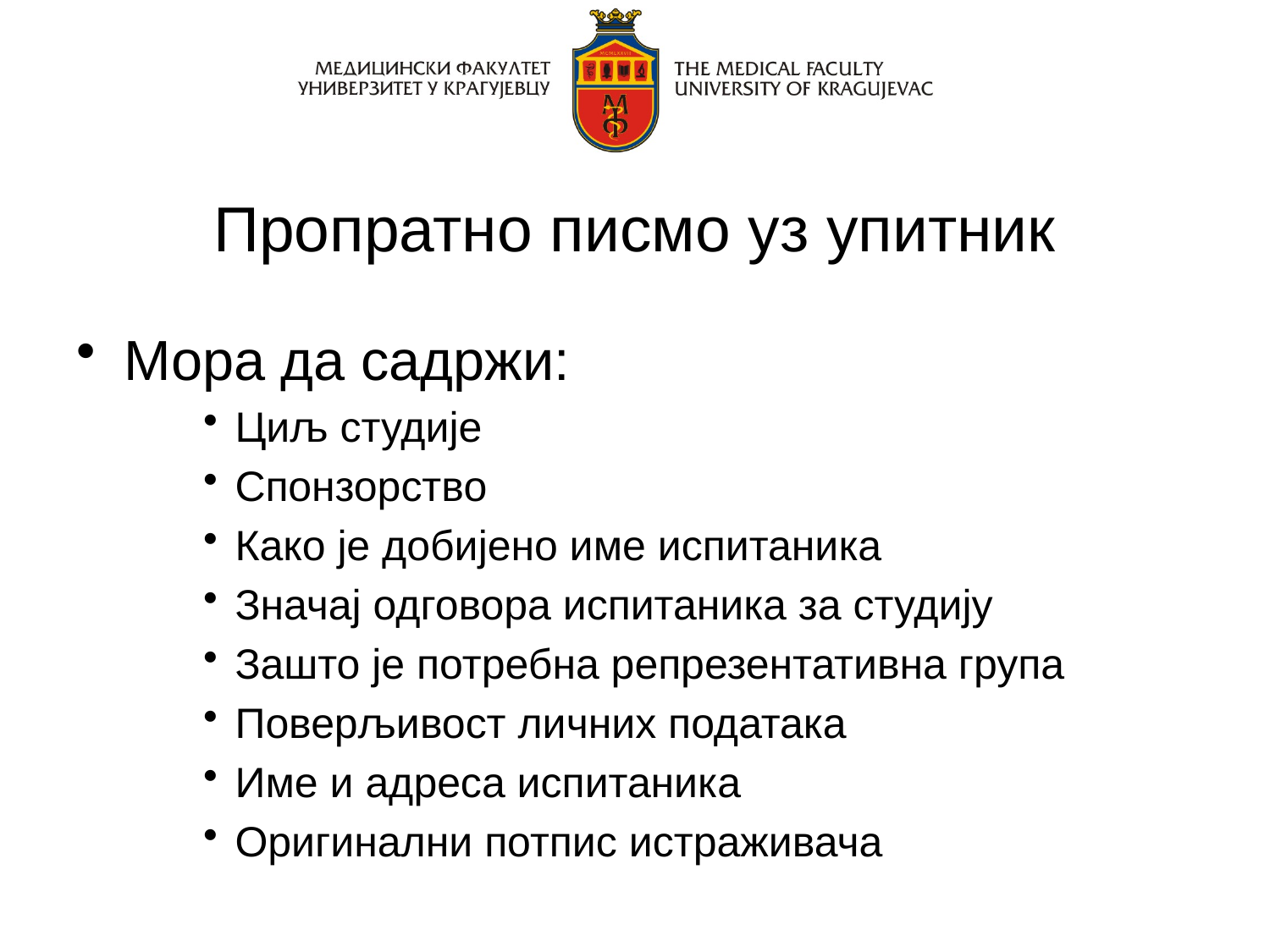

# Пропратно писмо уз упитник
Мора да садржи:
Циљ студије
Спонзорство
Како је добијено име испитаника
Значај одговора испитаника за студију
Зашто је потребна репрезентативна група
Поверљивост личних података
Име и адреса испитаника
Оригинални потпис истраживача